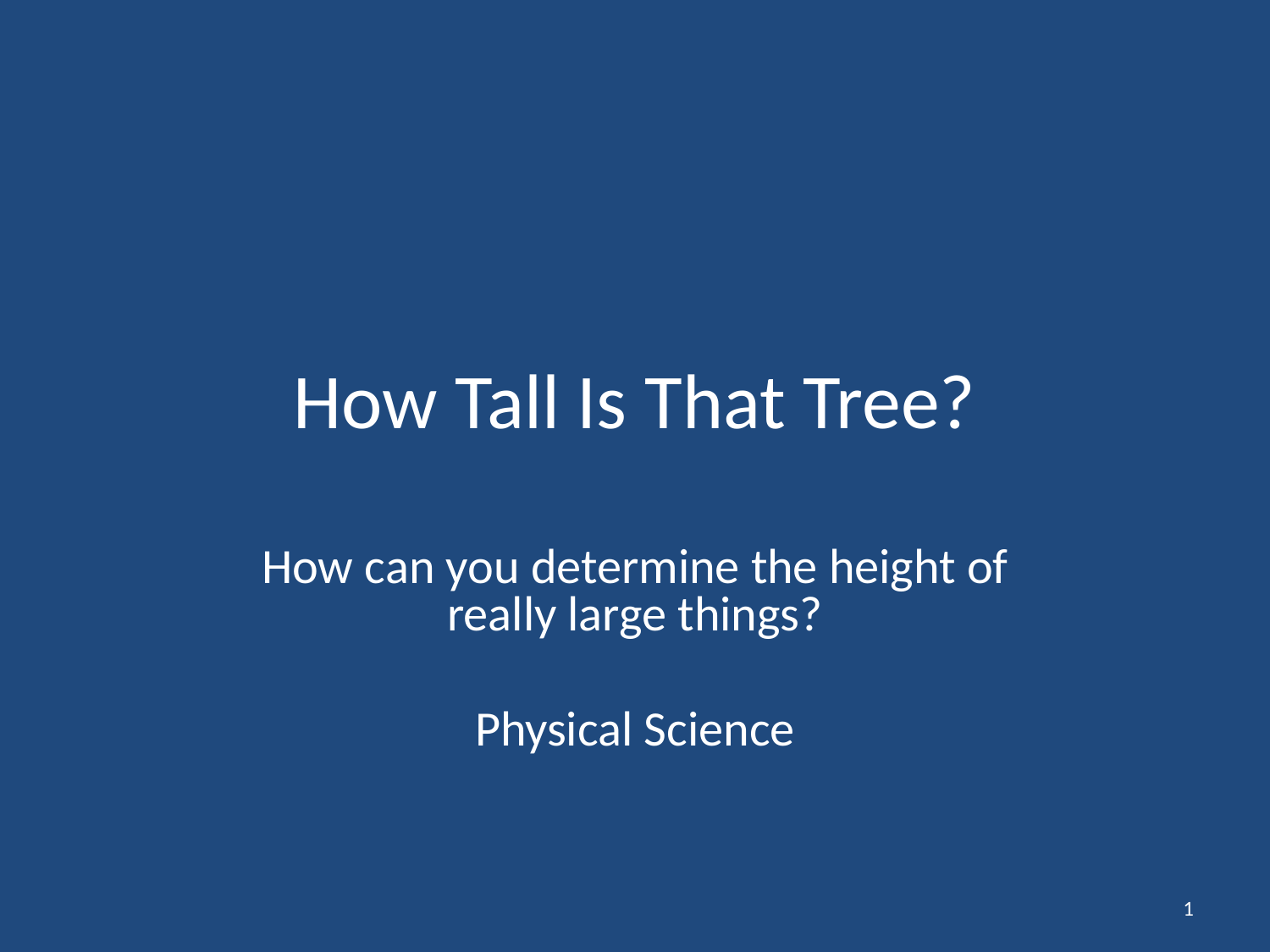

# How Tall Is That Tree?
How can you determine the height of really large things?

Physical Science
1